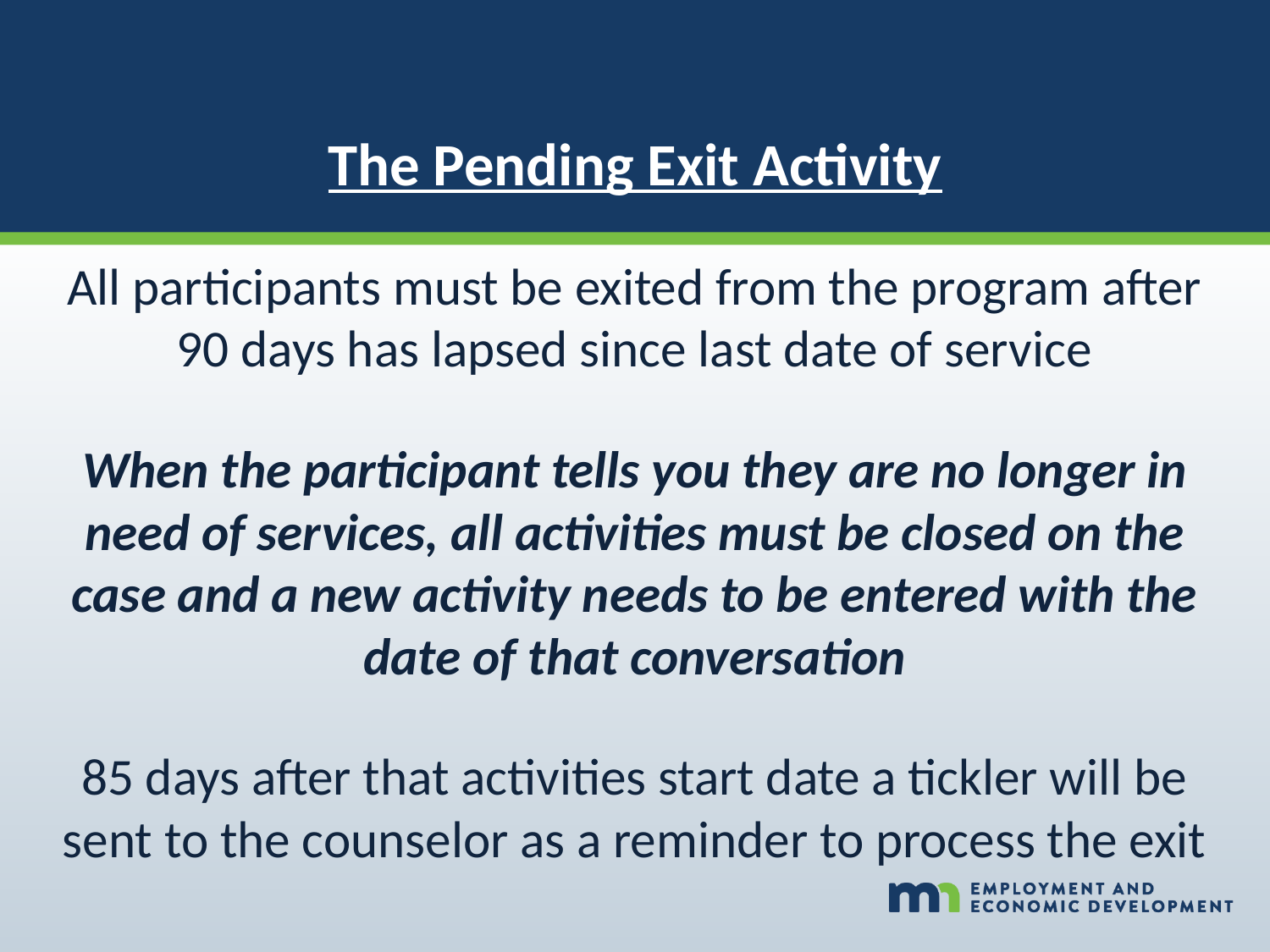

The Pending Exit Activity
All participants must be exited from the program after 90 days has lapsed since last date of service
When the participant tells you they are no longer in need of services, all activities must be closed on the case and a new activity needs to be entered with the date of that conversation
85 days after that activities start date a tickler will be sent to the counselor as a reminder to process the exit